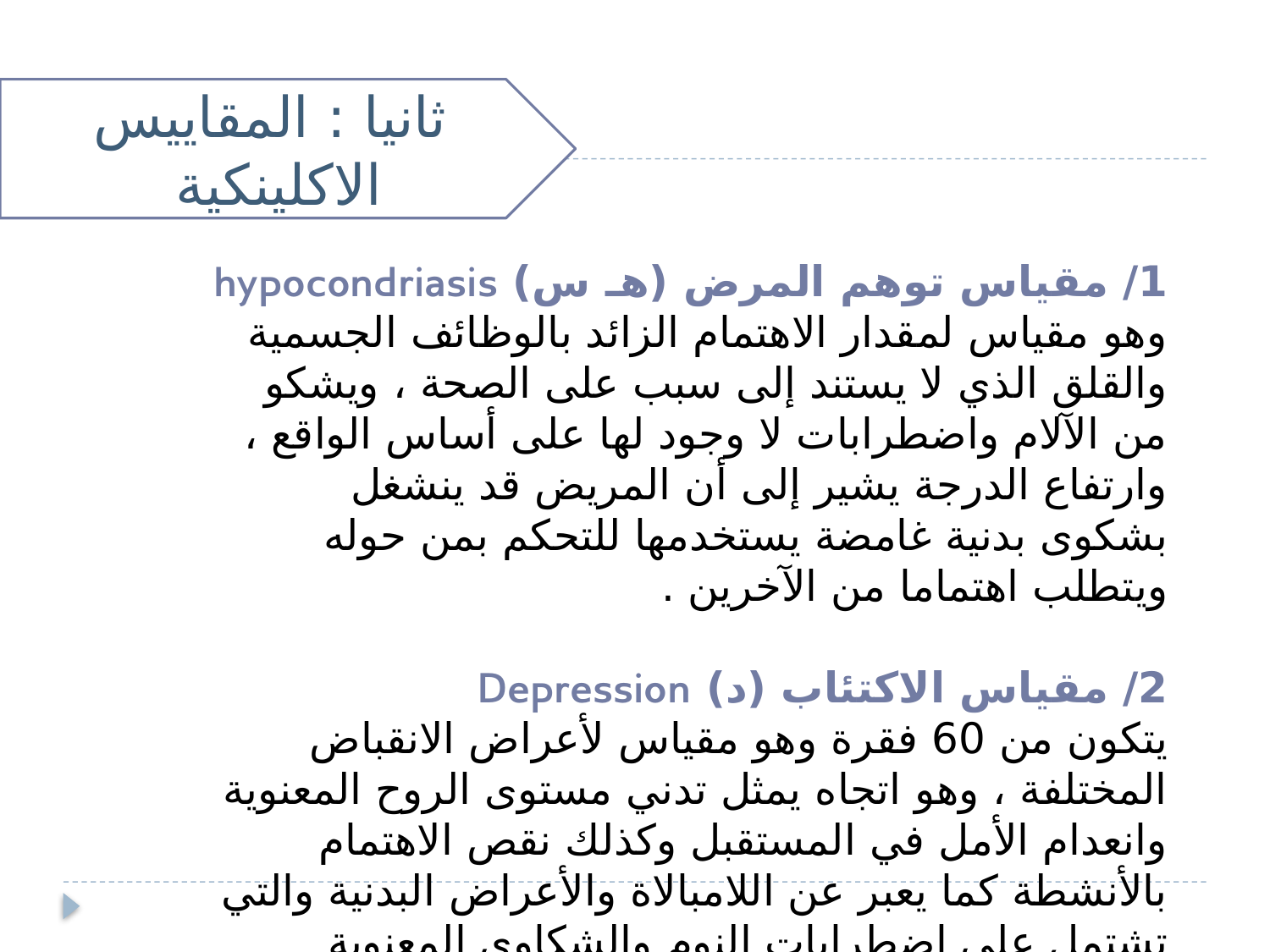

ثانيا : المقاييس الاكلينكية

1/ مقياس توهم المرض (هـ س) hypocondriasis
وهو مقياس لمقدار الاهتمام الزائد بالوظائف الجسمية والقلق الذي لا يستند إلى سبب على الصحة ، ويشكو من الآلام واضطرابات لا وجود لها على أساس الواقع ، وارتفاع الدرجة يشير إلى أن المريض قد ينشغل بشكوى بدنية غامضة يستخدمها للتحكم بمن حوله ويتطلب اهتماما من الآخرين .

2/ مقياس الاكتئاب (د) Depression
يتكون من 60 فقرة وهو مقياس لأعراض الانقباض المختلفة ، وهو اتجاه يمثل تدني مستوى الروح المعنوية وانعدام الأمل في المستقبل وكذلك نقص الاهتمام بالأنشطة كما يعبر عن اللامبالاة والأعراض البدنية والتي تشتمل على اضطرابات النوم والشكاوي المعنوية والحساسية الزائدة ويحتمل أن ارتفاع الدرجات يتصفون بالدونية والانزواء